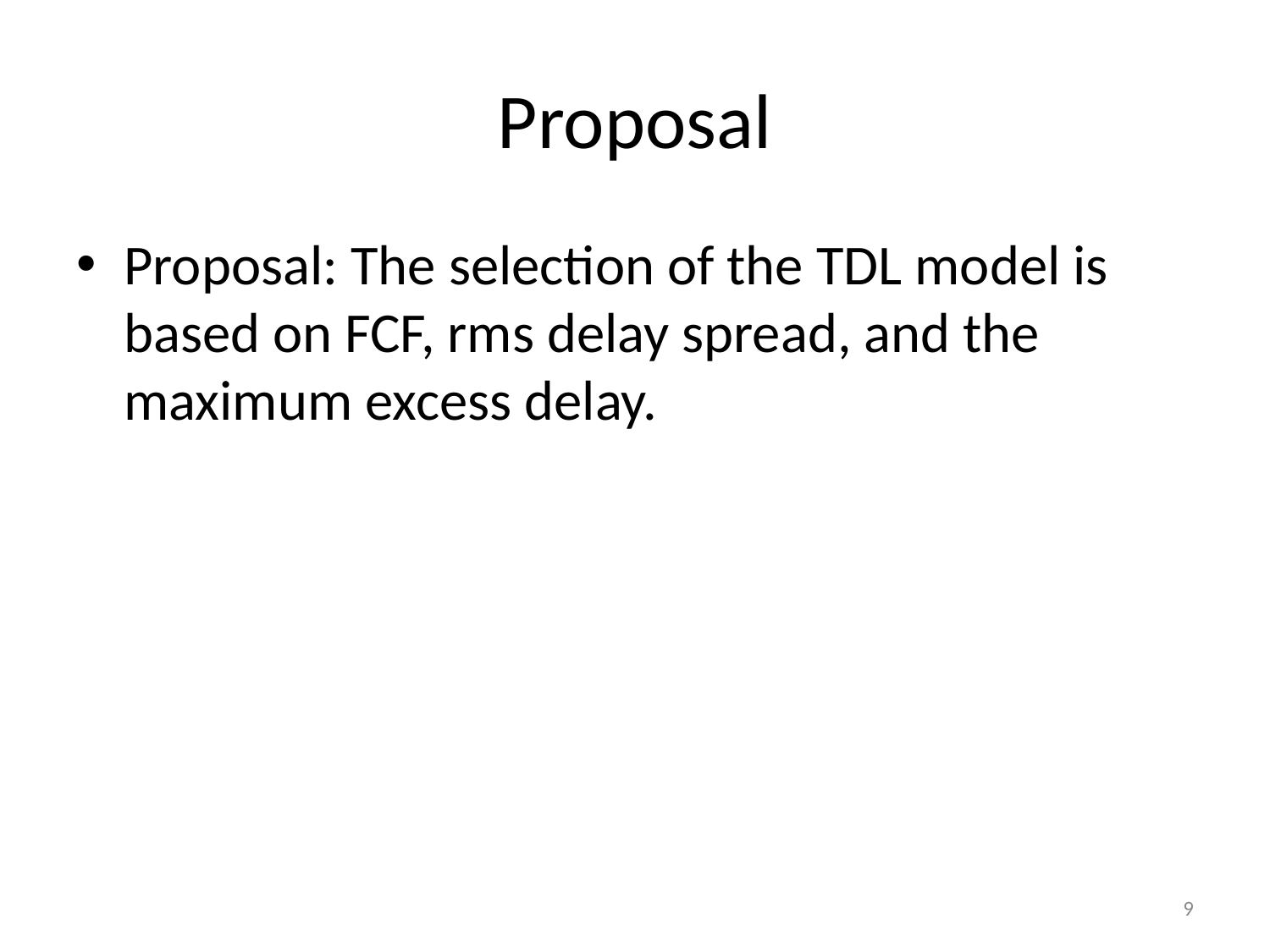

# Proposal
Proposal: The selection of the TDL model is based on FCF, rms delay spread, and the maximum excess delay.
9